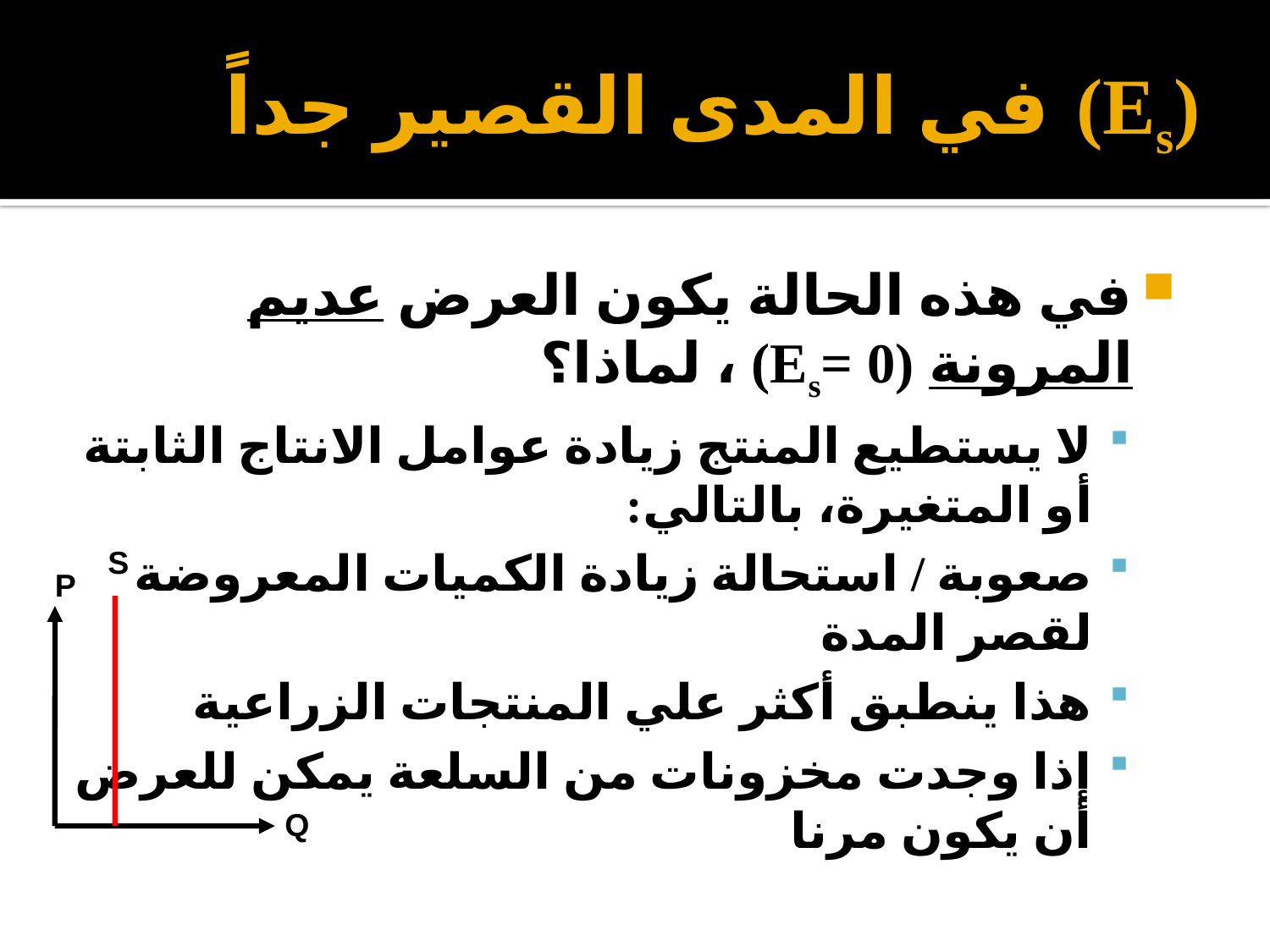

# في المدى القصير جداً (Es)
في هذه الحالة يكون العرض عديم المرونة (Es= 0) ، لماذا؟
لا يستطيع المنتج زيادة عوامل الانتاج الثابتة أو المتغيرة، بالتالي:
صعوبة / استحالة زيادة الكميات المعروضة لقصر المدة
هذا ينطبق أكثر علي المنتجات الزراعية
إذا وجدت مخزونات من السلعة يمكن للعرض أن يكون مرنا

S
P

Q